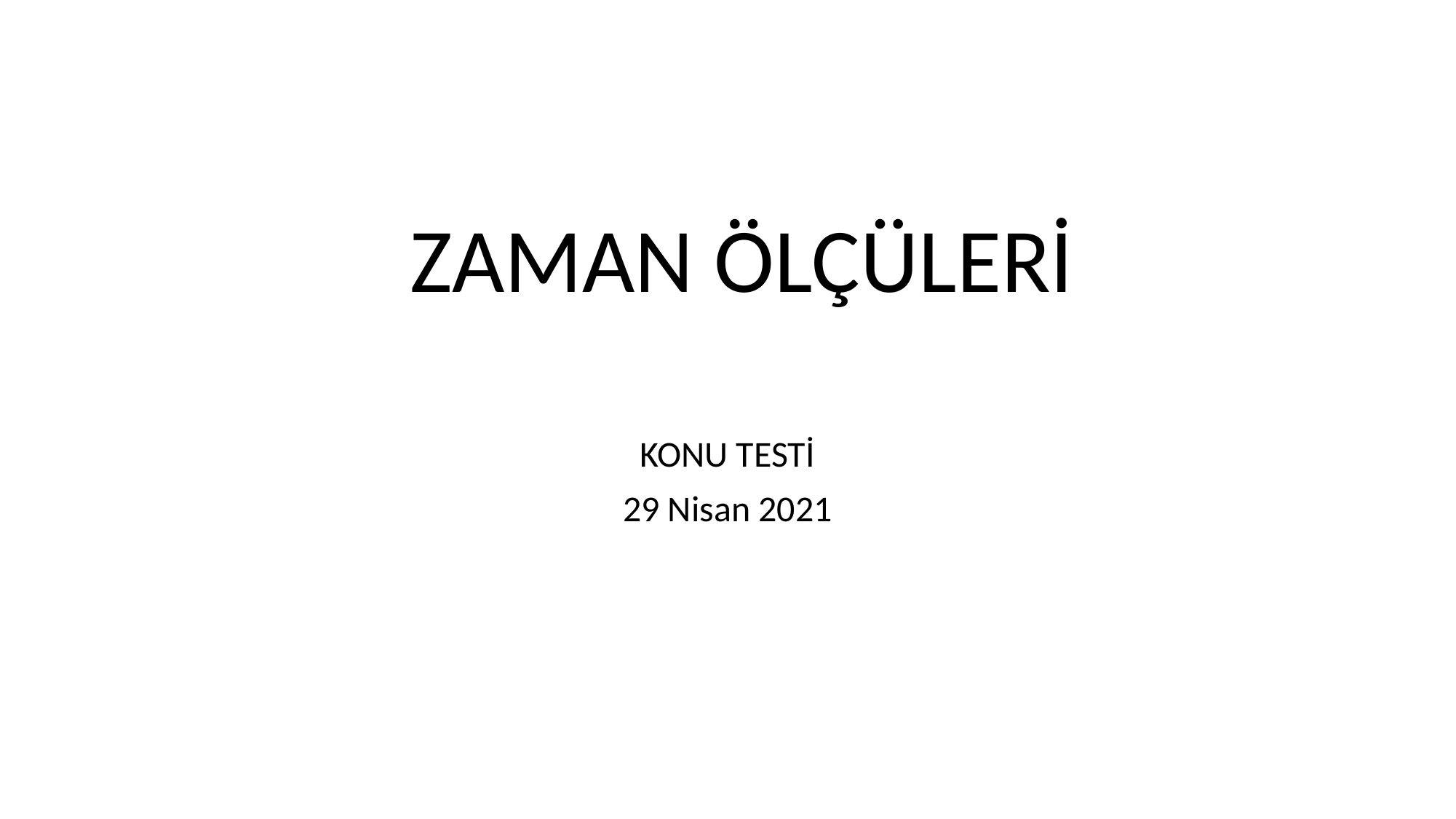

# ZAMAN ÖLÇÜLERİ
KONU TESTİ
29 Nisan 2021